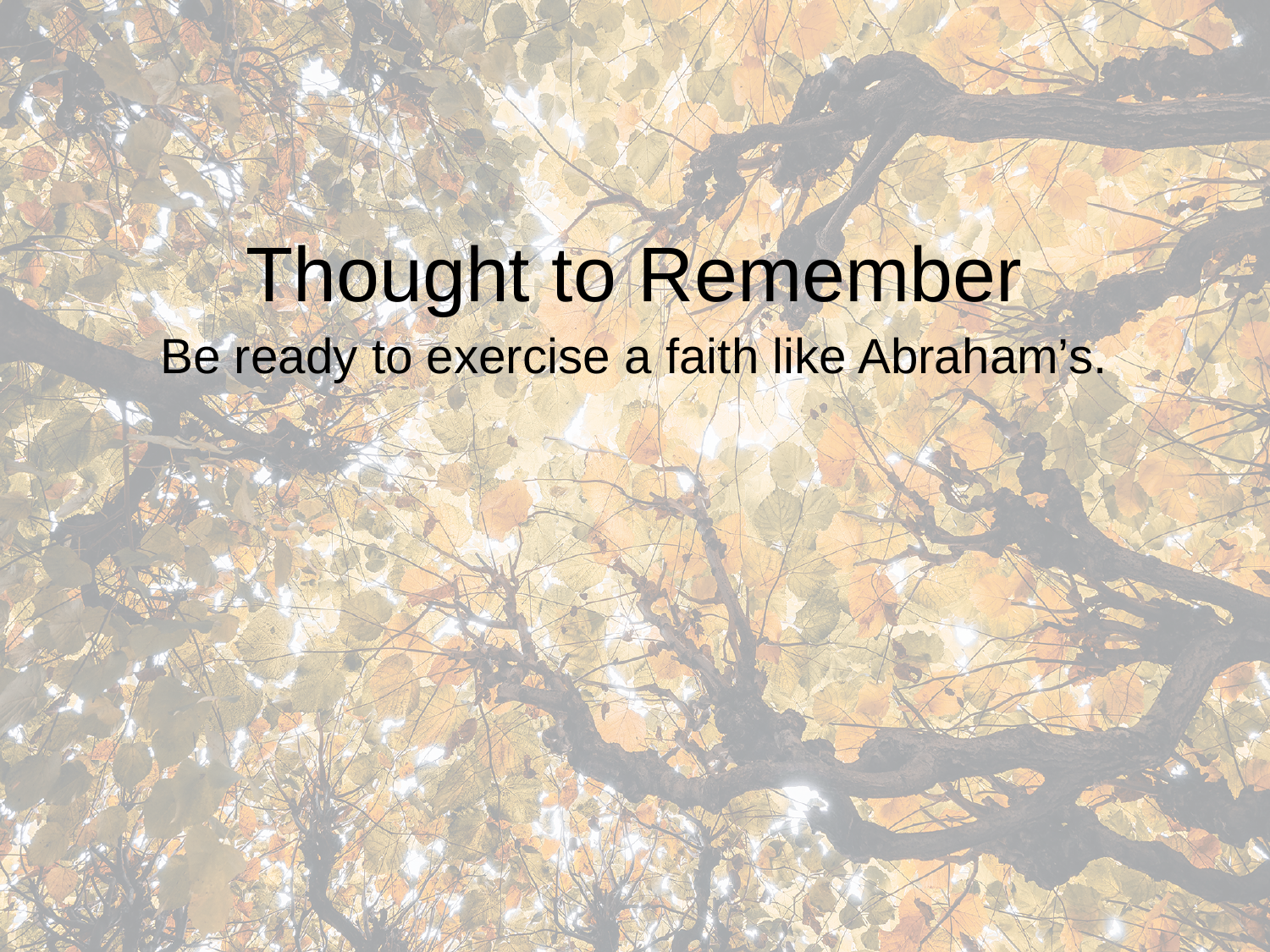

# Thought to Remember
Be ready to exercise a faith like Abraham’s.